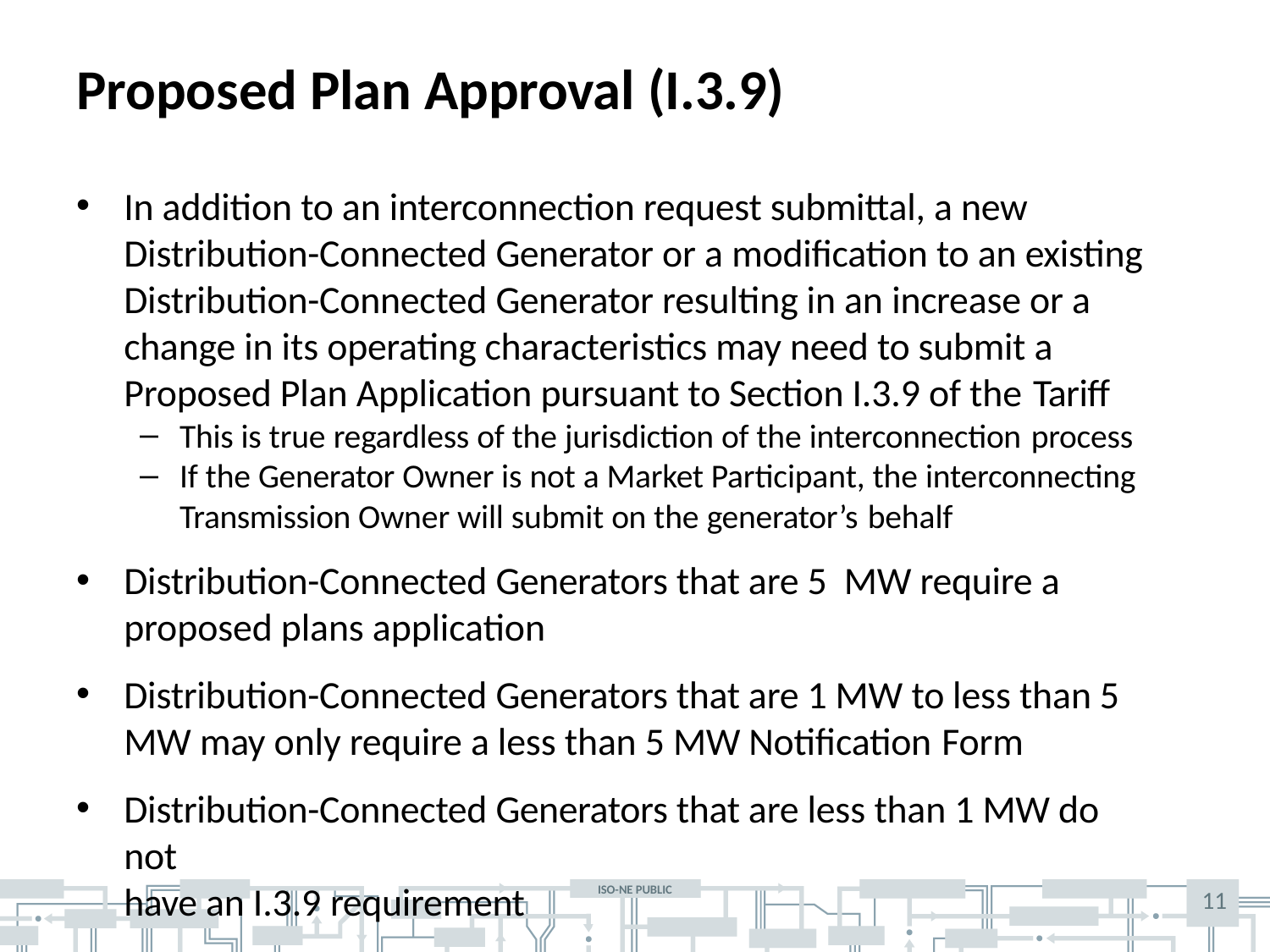

# Proposed Plan Approval (I.3.9)
In addition to an interconnection request submittal, a new  Distribution-Connected Generator or a modification to an existing  Distribution-Connected Generator resulting in an increase or a  change in its operating characteristics may need to submit a  Proposed Plan Application pursuant to Section I.3.9 of the Tariff
This is true regardless of the jurisdiction of the interconnection process
If the Generator Owner is not a Market Participant, the interconnecting  Transmission Owner will submit on the generator’s behalf
Distribution-Connected Generators that are 5  MW require a proposed plans application
Distribution-Connected Generators that are 1 MW to less than 5  MW may only require a less than 5 MW Notification Form
Distribution-Connected Generators that are less than 1 MW do not
have an I.3.9 requirement
11